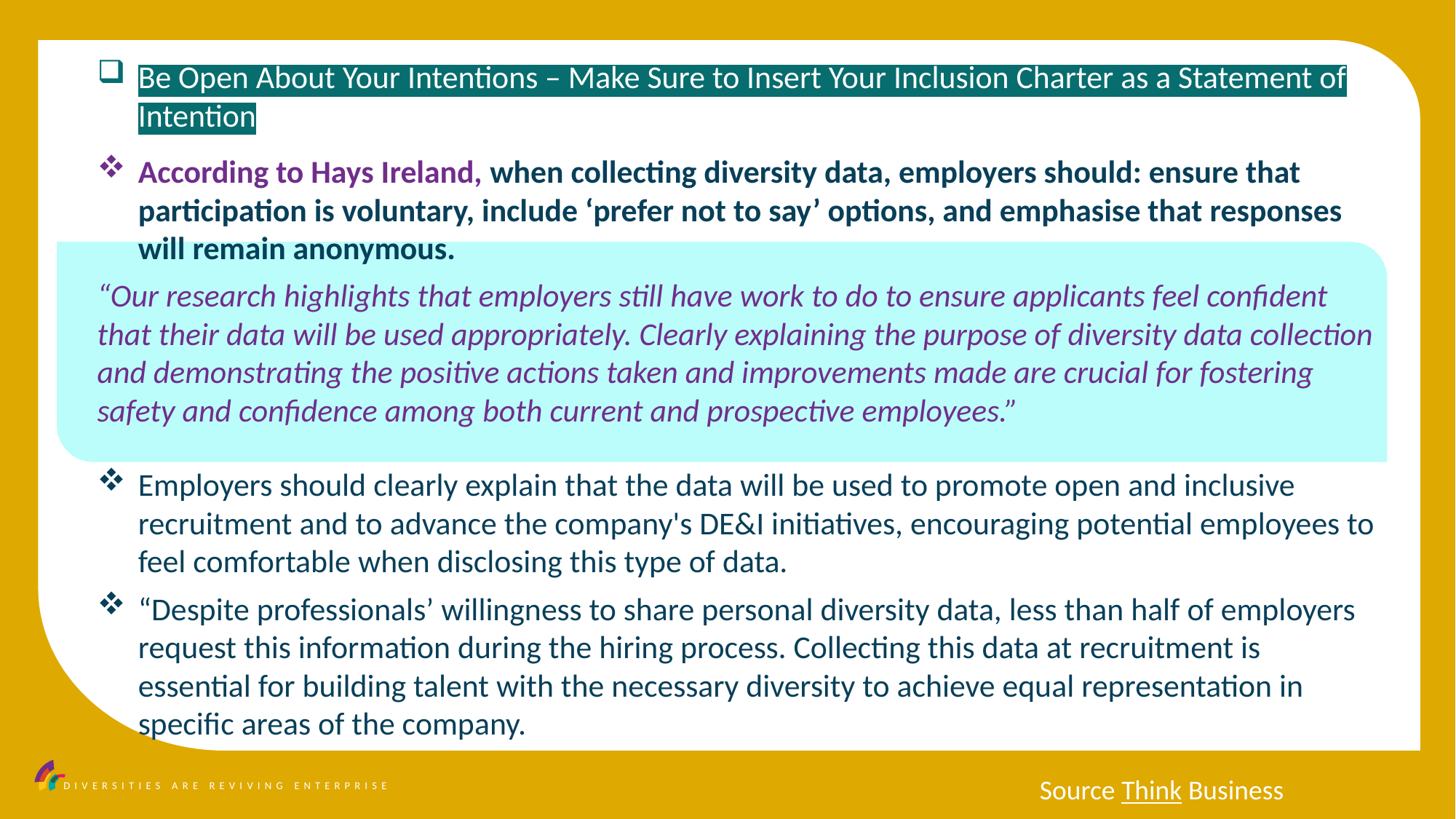

Be Open About Your Intentions – Make Sure to Insert Your Inclusion Charter as a Statement of Intention

According to Hays Ireland, when collecting diversity data, employers should: ensure that participation is voluntary, include ‘prefer not to say’ options, and emphasise that responses will remain anonymous.
“Our research highlights that employers still have work to do to ensure applicants feel confident that their data will be used appropriately. Clearly explaining the purpose of diversity data collection and demonstrating the positive actions taken and improvements made are crucial for fostering safety and confidence among both current and prospective employees.”

Employers should clearly explain that the data will be used to promote open and inclusive recruitment and to advance the company's DE&I initiatives, encouraging potential employees to feel comfortable when disclosing this type of data.
“Despite professionals’ willingness to share personal diversity data, less than half of employers request this information during the hiring process. Collecting this data at recruitment is essential for building talent with the necessary diversity to achieve equal representation in specific areas of the company.
Source Think Business